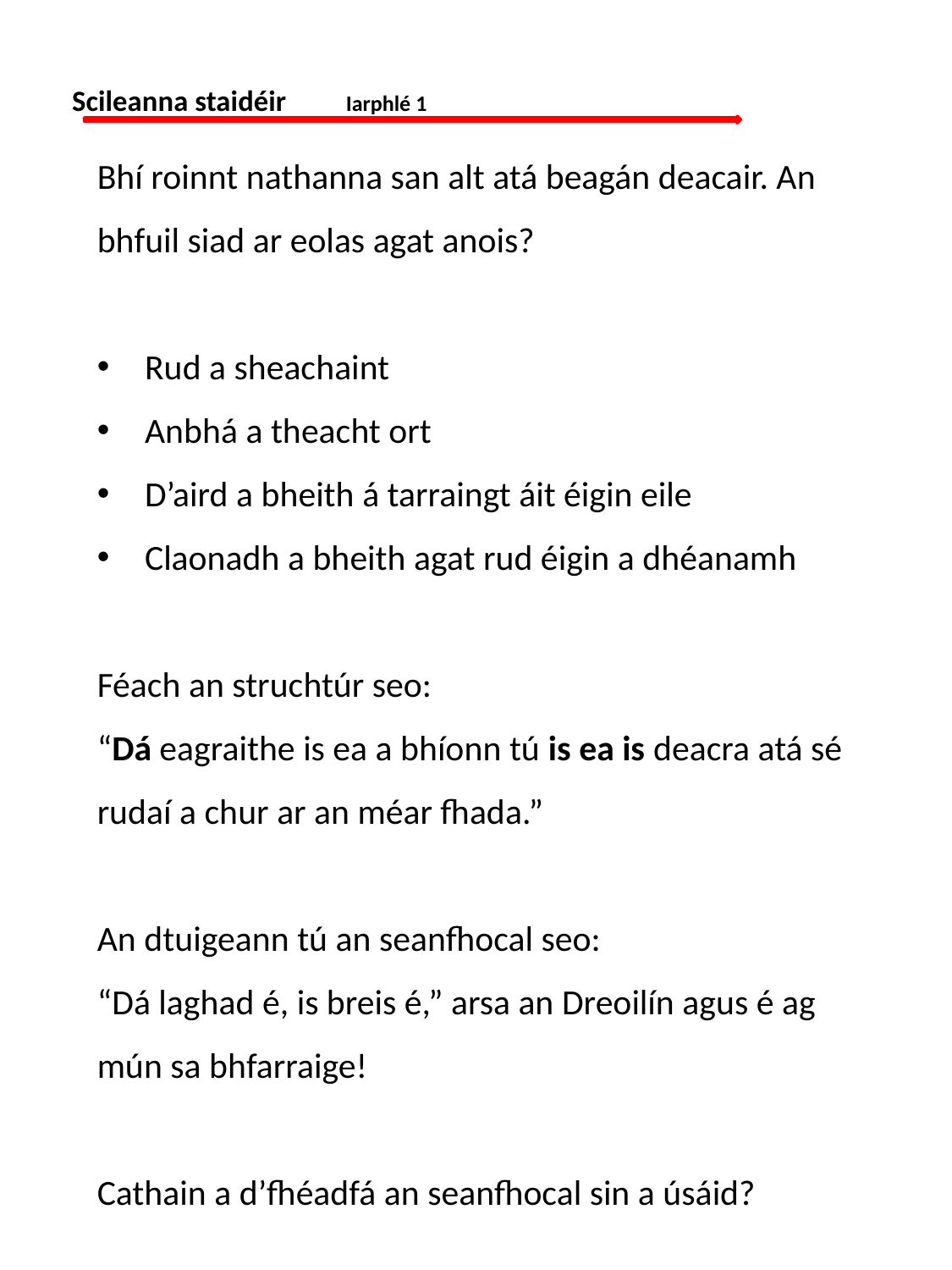

Scileanna staidéir 	   	  Iarphlé 1

Bhí roinnt nathanna san alt atá beagán deacair. An
bhfuil siad ar eolas agat anois?

Rud a sheachaint
Anbhá a theacht ort
D’aird a bheith á tarraingt áit éigin eile
Claonadh a bheith agat rud éigin a dhéanamh

Féach an struchtúr seo:
“Dá eagraithe is ea a bhíonn tú is ea is deacra atá sé
rudaí a chur ar an méar fhada.”

An dtuigeann tú an seanfhocal seo:
“Dá laghad é, is breis é,” arsa an Dreoilín agus é ag
mún sa bhfarraige!

Cathain a d’fhéadfá an seanfhocal sin a úsáid?